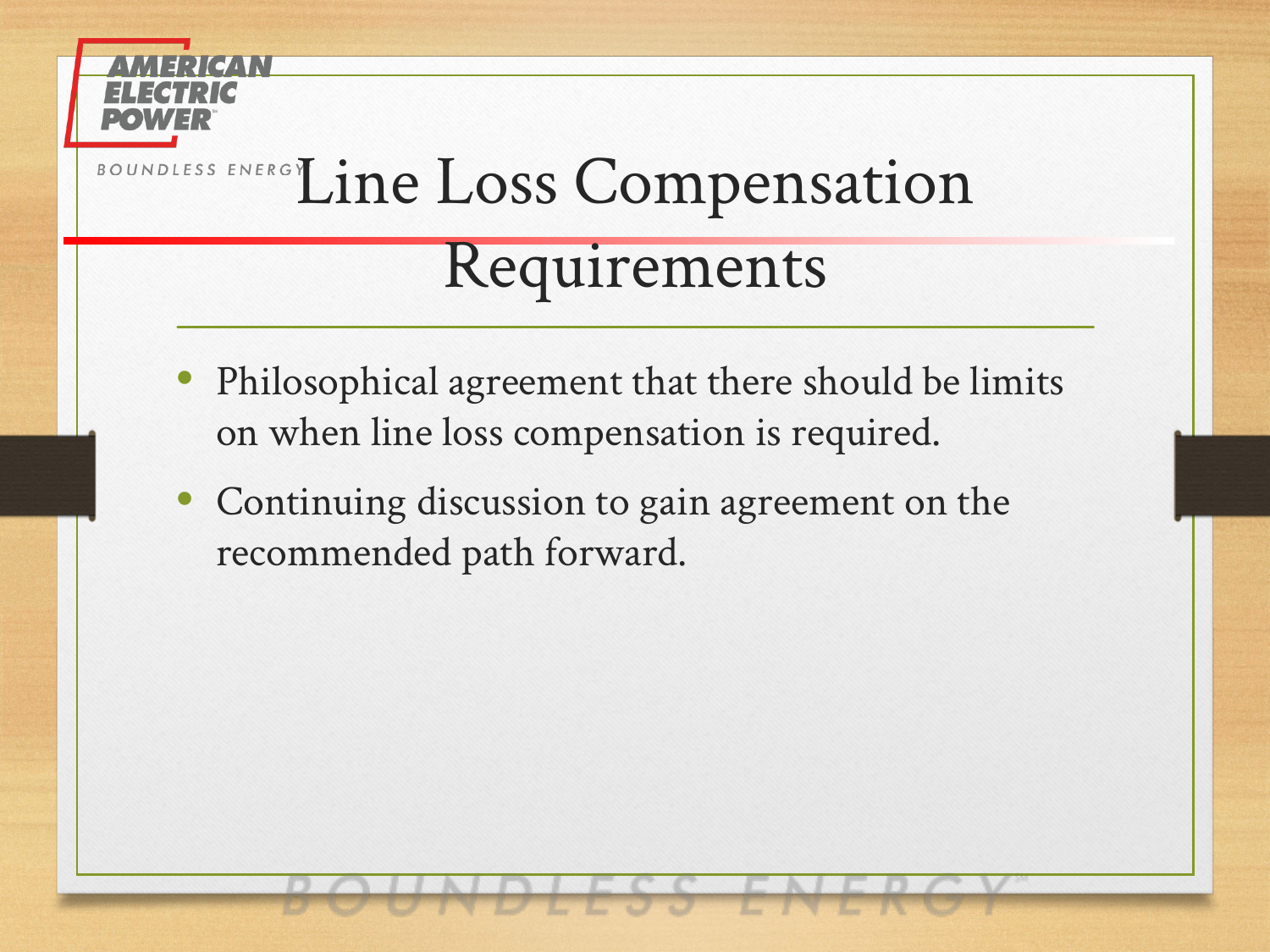

# Line Loss Compensation Requirements
Philosophical agreement that there should be limits on when line loss compensation is required.
Continuing discussion to gain agreement on the recommended path forward.